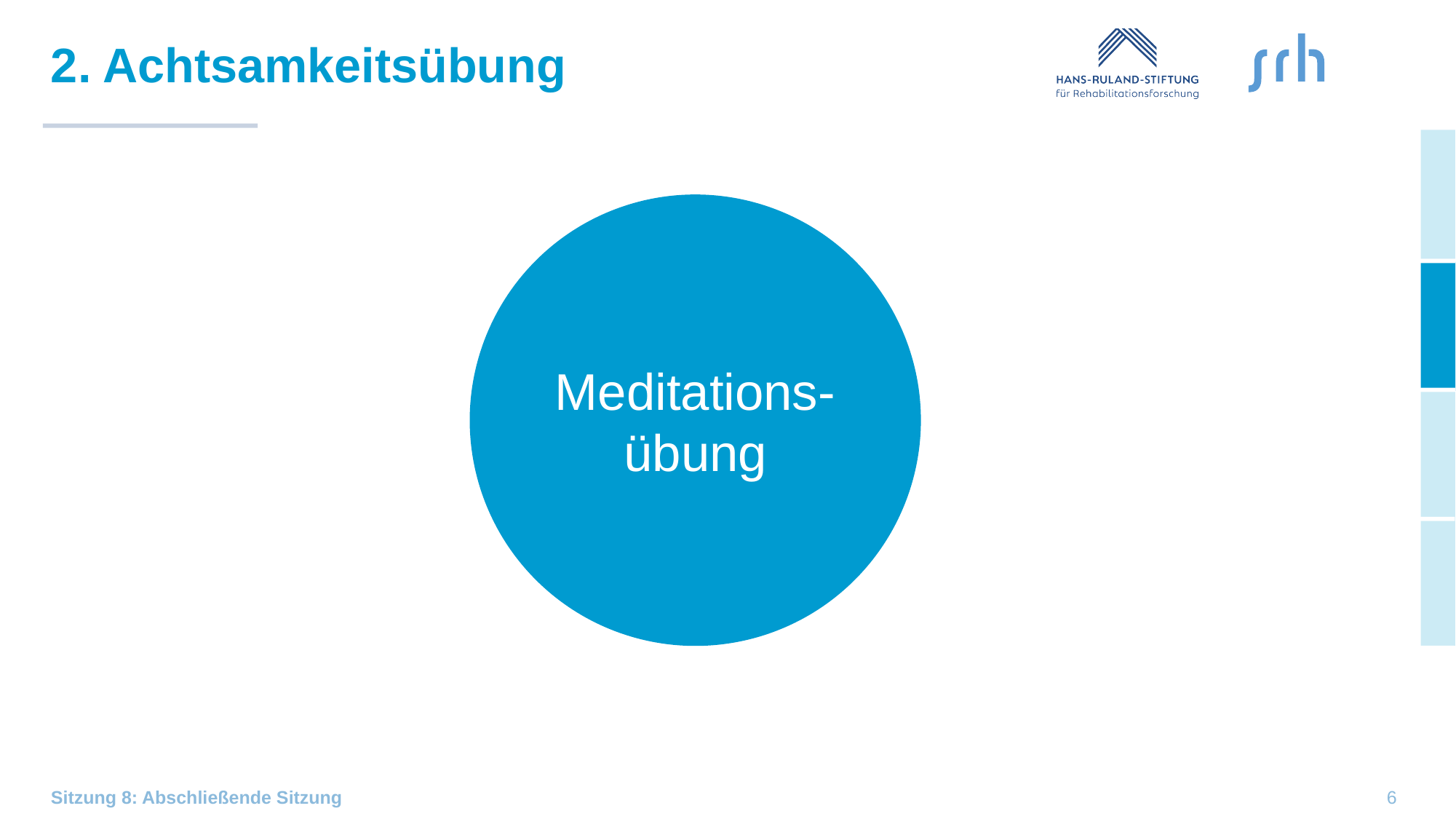

# 2. Achtsamkeitsübung
Meditations- übung

Sitzung 8: Abschließende Sitzung
6